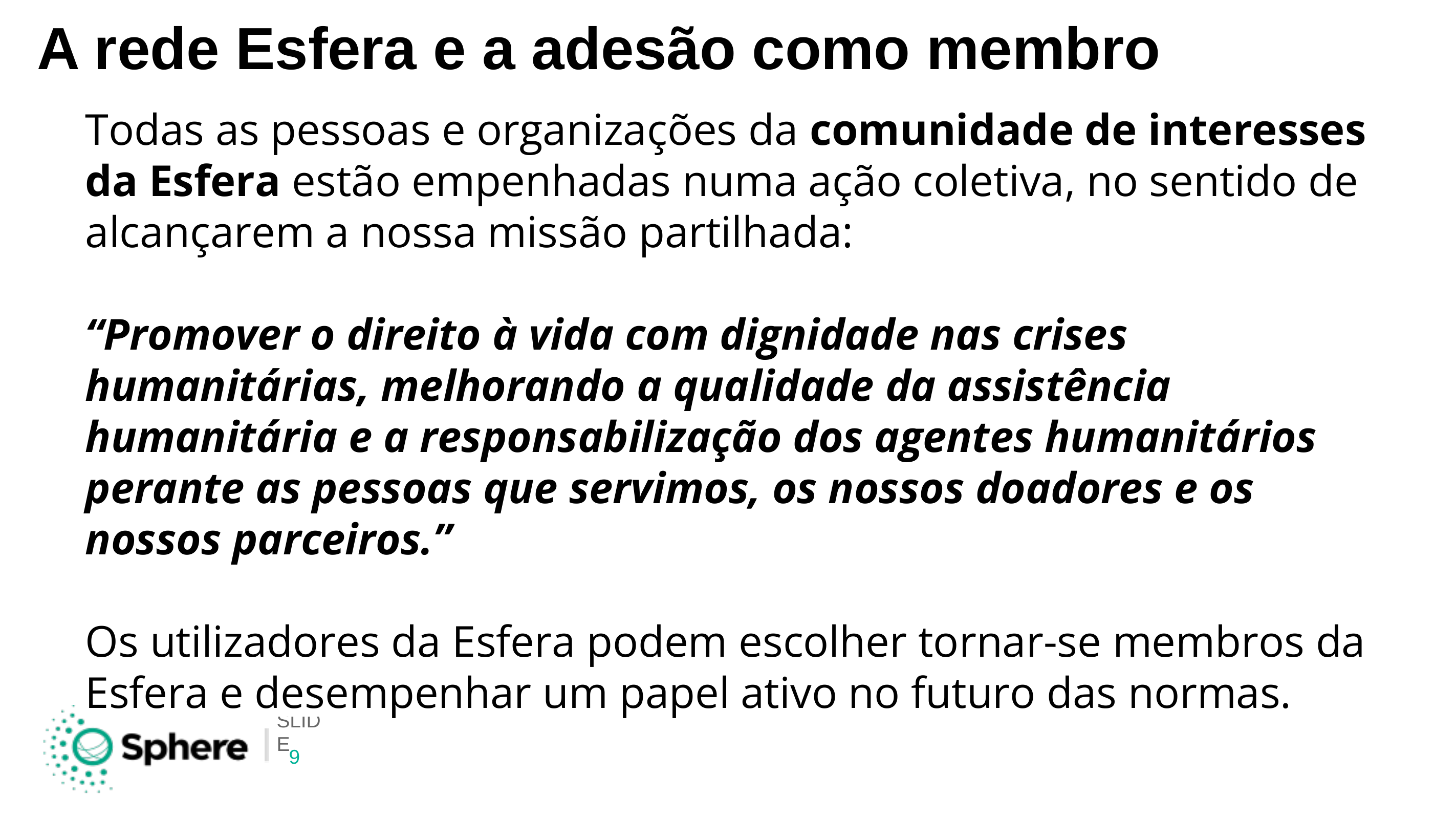

# A rede Esfera e a adesão como membro
Todas as pessoas e organizações da comunidade de interesses da Esfera estão empenhadas numa ação coletiva, no sentido de alcançarem a nossa missão partilhada:

“Promover o direito à vida com dignidade nas crises humanitárias, melhorando a qualidade da assistência humanitária e a responsabilização dos agentes humanitários perante as pessoas que servimos, os nossos doadores e os nossos parceiros.”

Os utilizadores da Esfera podem escolher tornar-se membros da Esfera e desempenhar um papel ativo no futuro das normas.
9